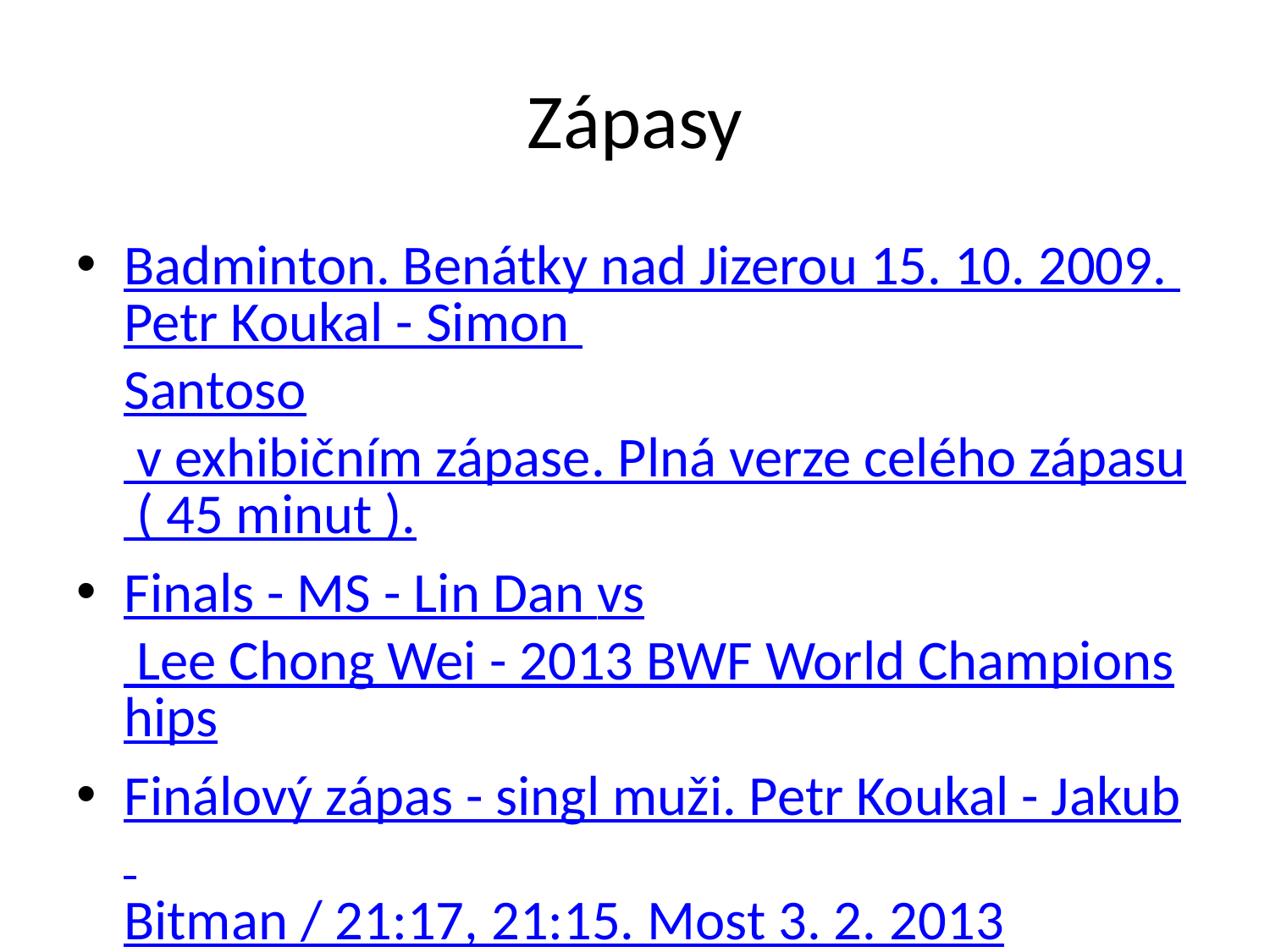

# Zápasy
Badminton. Benátky nad Jizerou 15. 10. 2009. Petr Koukal - Simon Santoso v exhibičním zápase. Plná verze celého zápasu ( 45 minut ).
Finals - MS - Lin Dan vs Lee Chong Wei - 2013 BWF World Championships
Finálový zápas - singl muži. Petr Koukal - Jakub Bitman / 21:17, 21:15. Most 3. 2. 2013